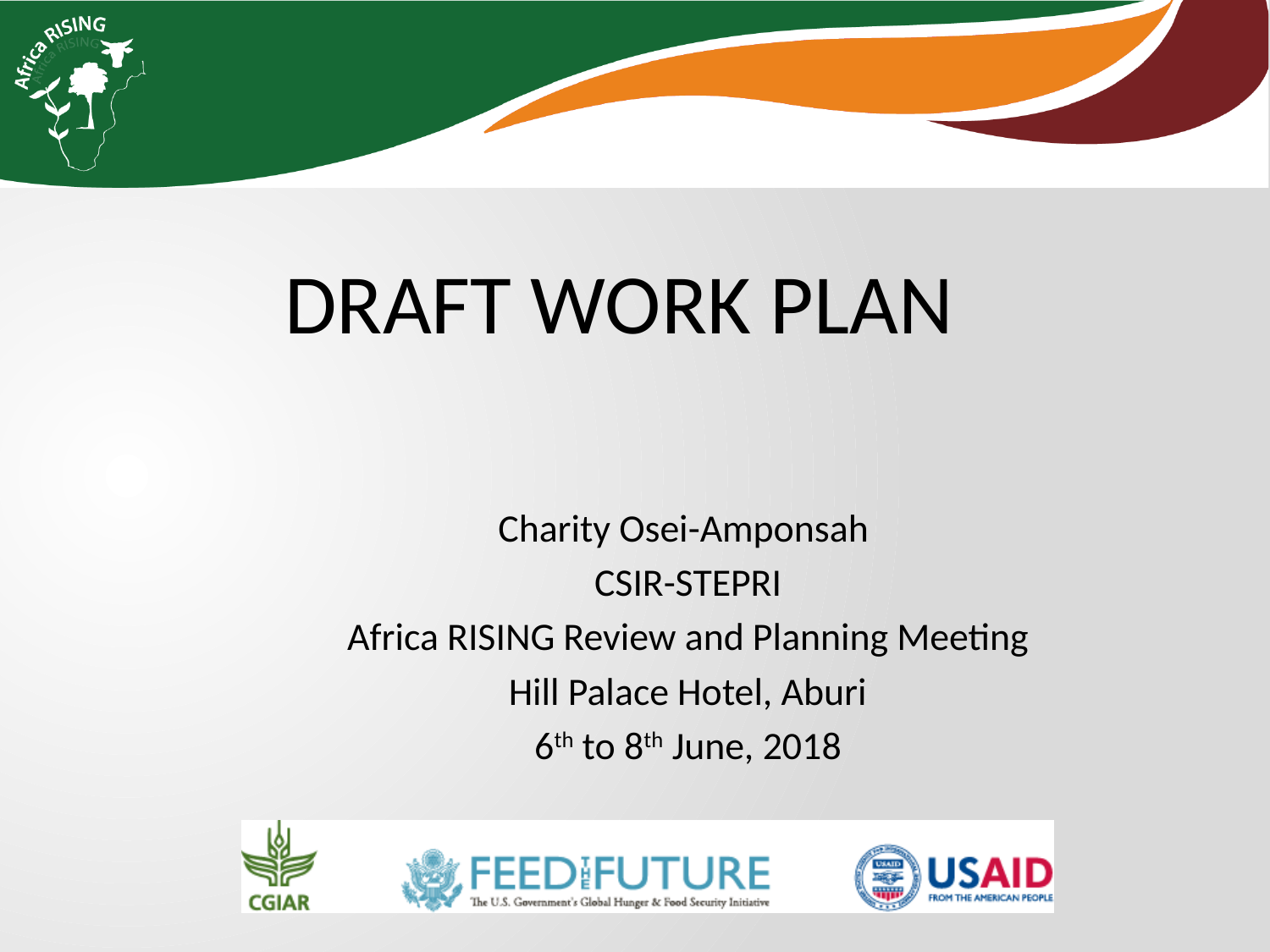

DRAFT WORK PLAN
Charity Osei-Amponsah
CSIR-STEPRI
Africa RISING Review and Planning Meeting
Hill Palace Hotel, Aburi
6th to 8th June, 2018